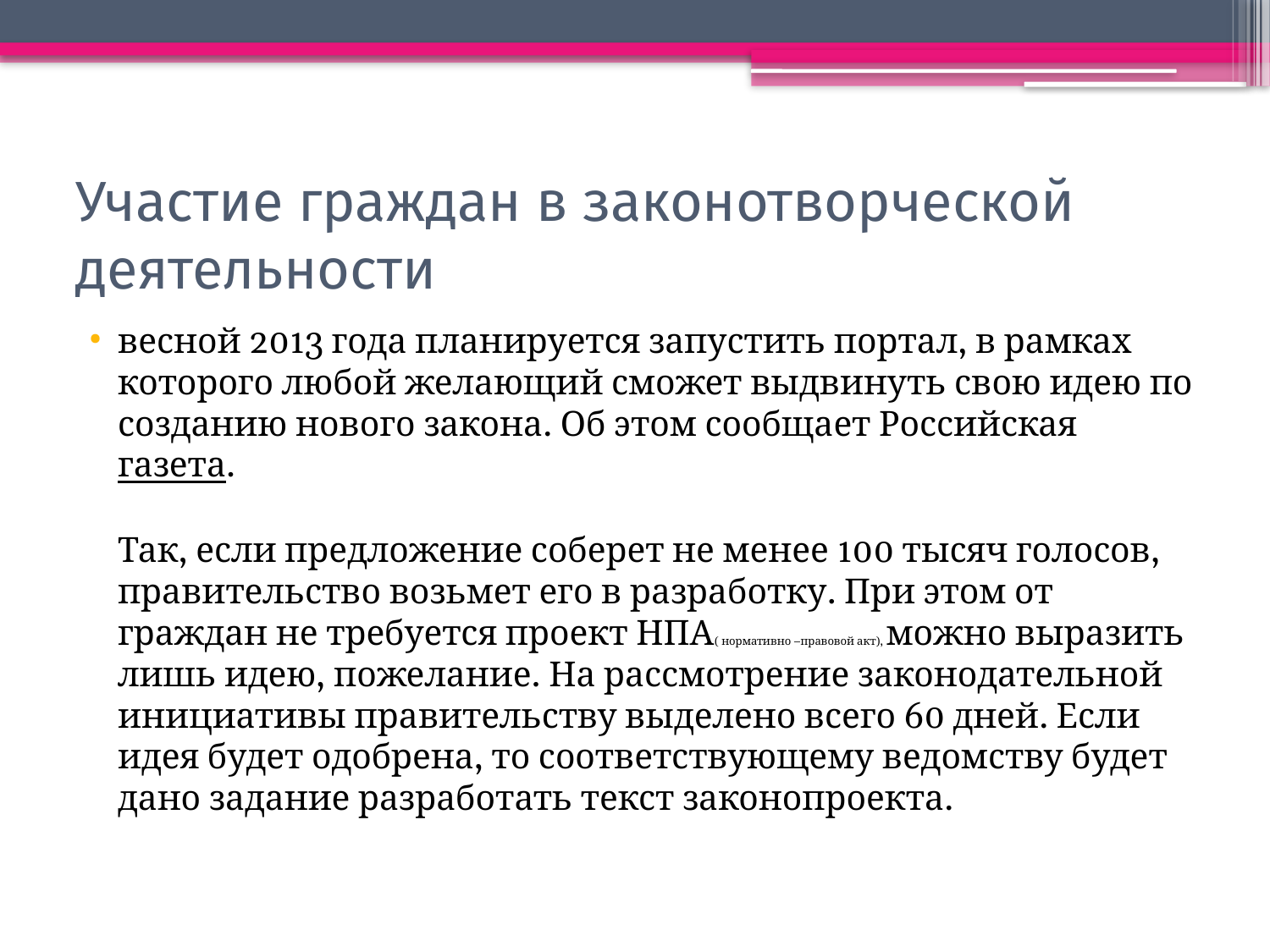

# Участие граждан в законотворческой деятельности
весной 2013 года планируется запустить портал, в рамках которого любой желающий сможет выдвинуть свою идею по созданию нового закона. Об этом сообщает Российская газета.
Так, если предложение соберет не менее 100 тысяч голосов, правительство возьмет его в разработку. При этом от граждан не требуется проект НПА( нормативно –правовой акт), можно выразить лишь идею, пожелание. На рассмотрение законодательной инициативы правительству выделено всего 60 дней. Если идея будет одобрена, то соответствующему ведомству будет дано задание разработать текст законопроекта.